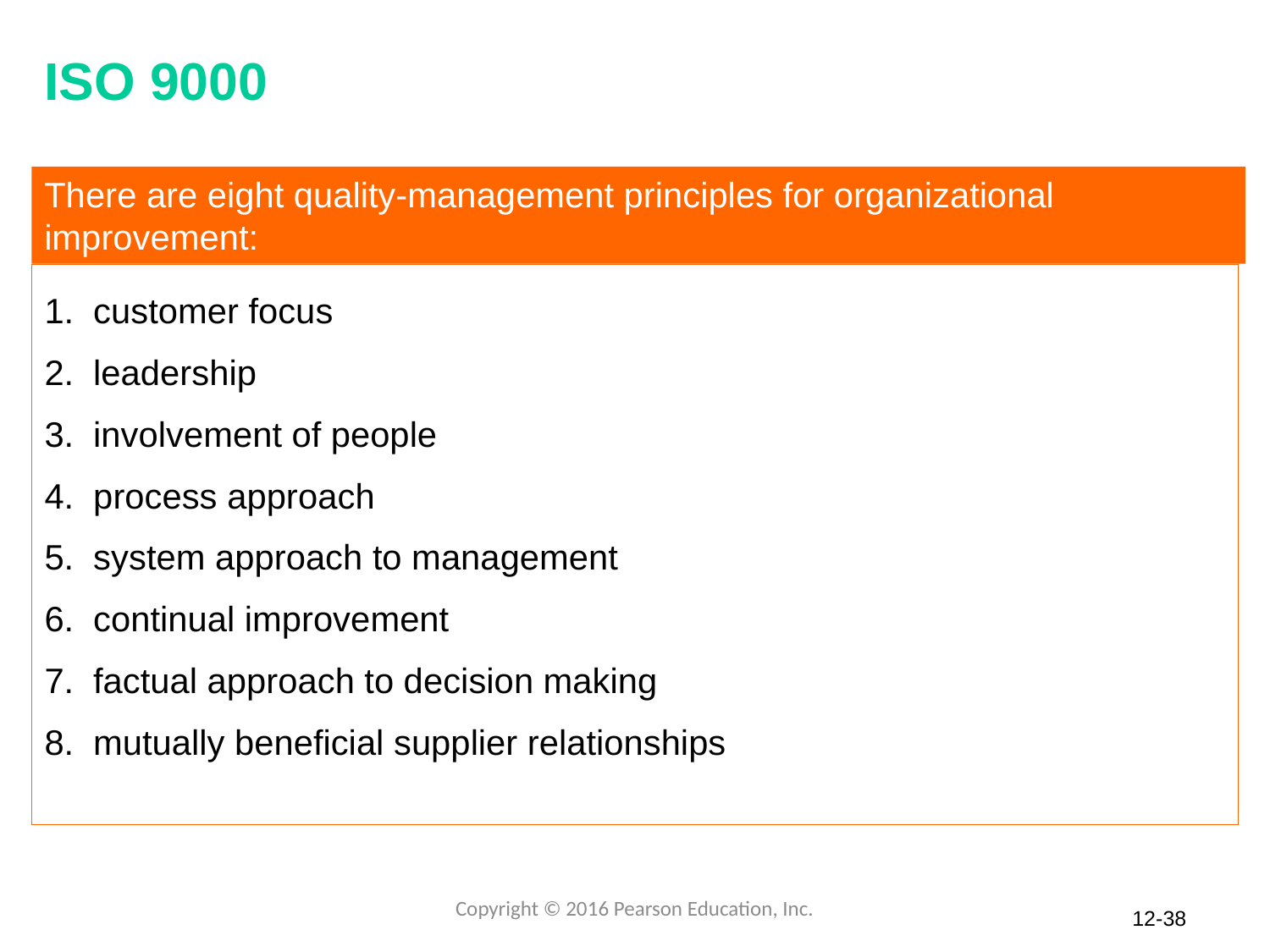

# ISO 9000
There are eight quality-management principles for organizational improvement:

1.  customer focus

2.  leadership

3.  involvement of people

4.  process approach

5.  system approach to management

6.  continual improvement

7.  factual approach to decision making

8.  mutually beneficial supplier relationships
Copyright © 2016 Pearson Education, Inc.